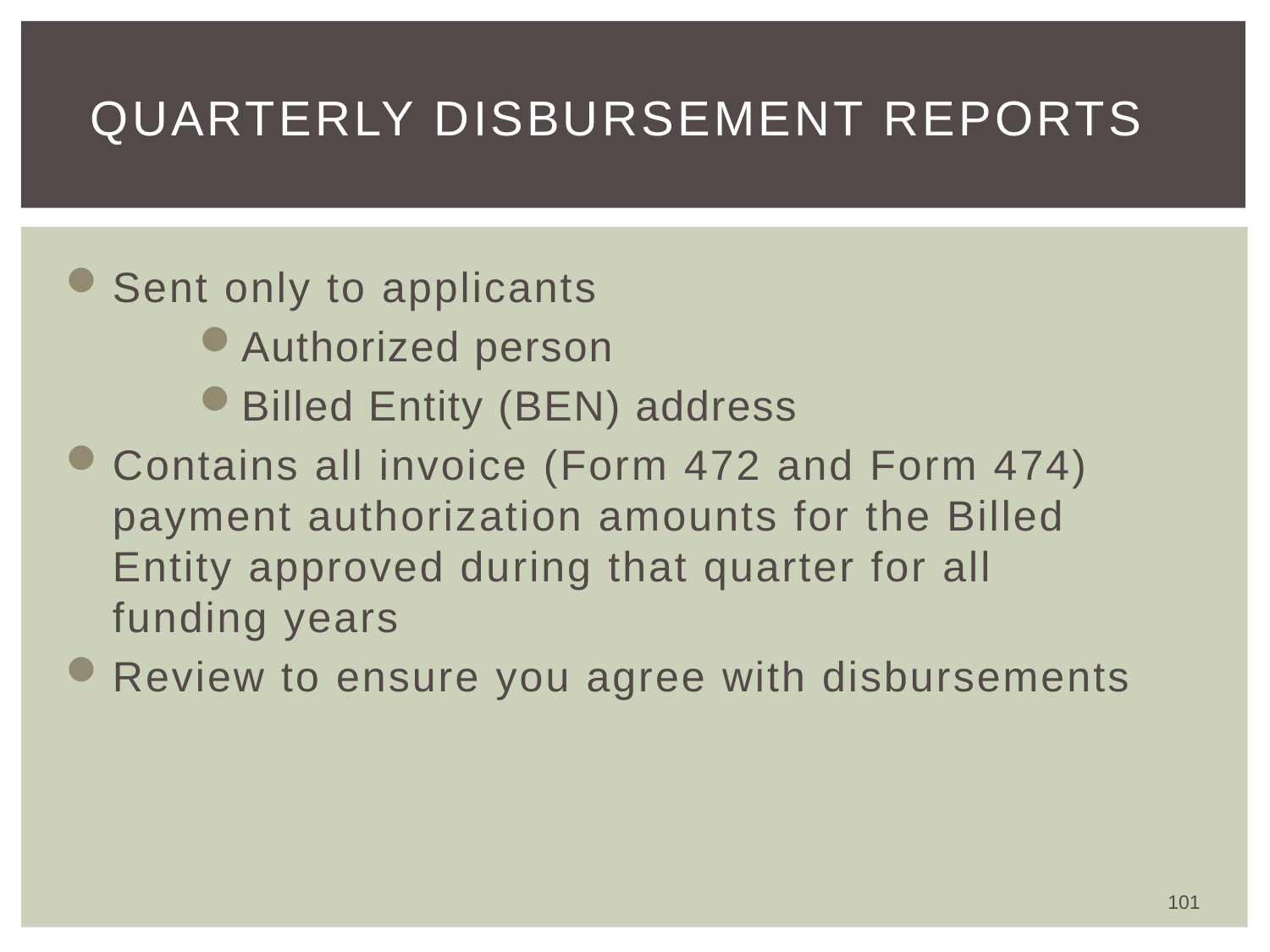

# Quarterly Disbursement Reports
Sent only to applicants
Authorized person
Billed Entity (BEN) address
Contains all invoice (Form 472 and Form 474) payment authorization amounts for the Billed Entity approved during that quarter for all funding years
Review to ensure you agree with disbursements
101